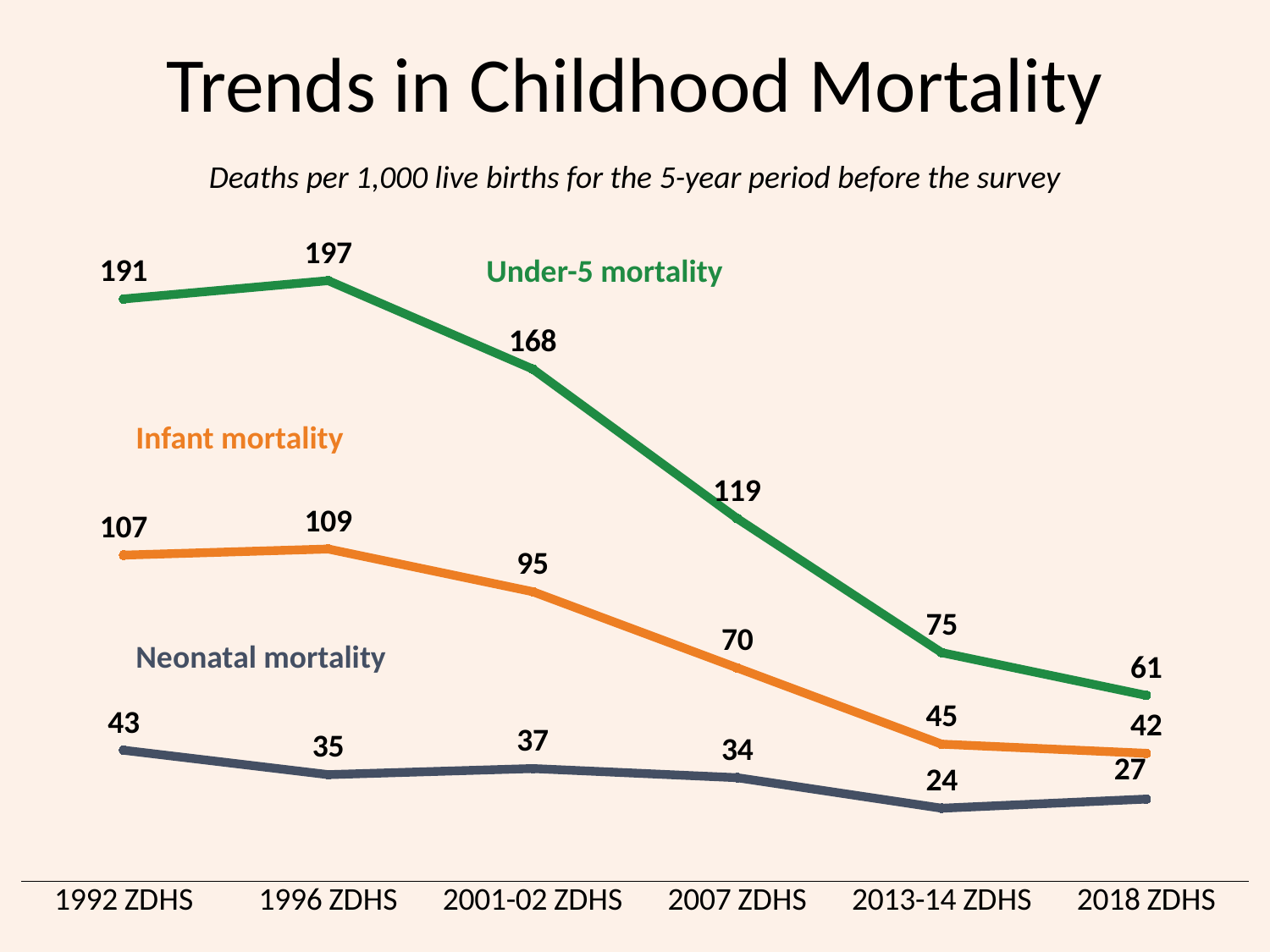

# Trends in Childhood Mortality
Deaths per 1,000 live births for the 5-year period before the survey

### Chart

| Category | Neonatal mortality | Infant mortality | Under-5 mortality |
|---|---|---|---|
| 1992 ZDHS | 43.0 | 107.0 | 191.0 |
| 1996 ZDHS | 35.0 | 109.0 | 197.0 |
| 2001-02 ZDHS | 37.0 | 95.0 | 168.0 |
| 2007 ZDHS | 34.0 | 70.0 | 119.0 |
| 2013-14 ZDHS | 24.0 | 45.0 | 75.0 |
| 2018 ZDHS | 27.0 | 42.0 | 61.0 |
Under-5 mortality
Infant mortality
Neonatal mortality